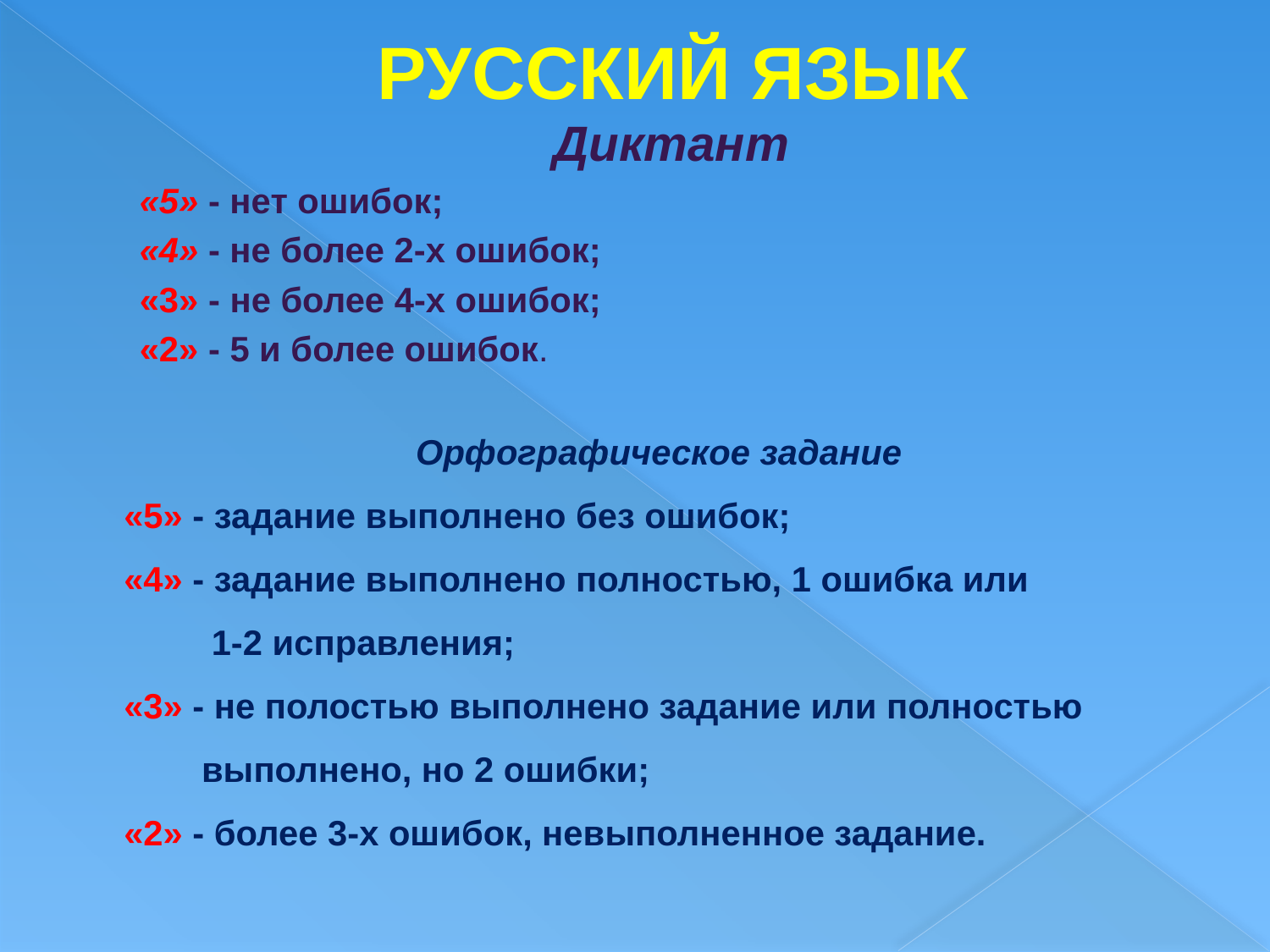

# РУССКИЙ ЯЗЫК
Диктант
«5» - нет ошибок;
«4» - не более 2-х ошибок;
«3» - не более 4-х ошибок;
«2» - 5 и более ошибок.
Орфографическое задание
«5» - задание выполнено без ошибок;
«4» - задание выполнено полностью, 1 ошибка или
         1-2 исправления;
«3» - не полостью выполнено задание или полностью
        выполнено, но 2 ошибки;
«2» - более 3-х ошибок, невыполненное задание.